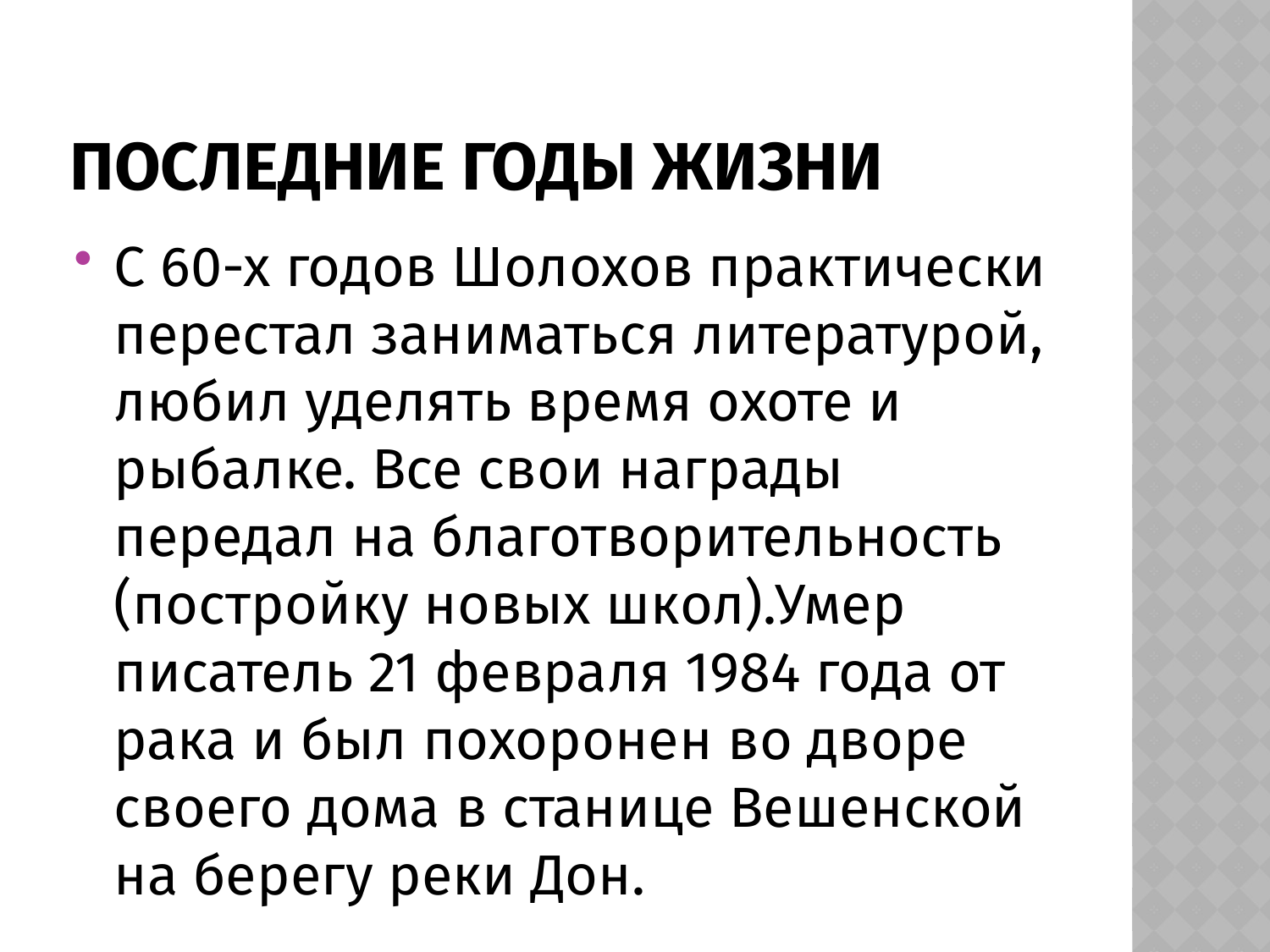

# Последние годы жизни
С 60-х годов Шолохов практически перестал заниматься литературой, любил уделять время охоте и рыбалке. Все свои награды передал на благотворительность (постройку новых школ).Умер писатель 21 февраля 1984 года от рака и был похоронен во дворе своего дома в станице Вешенской на берегу реки Дон.